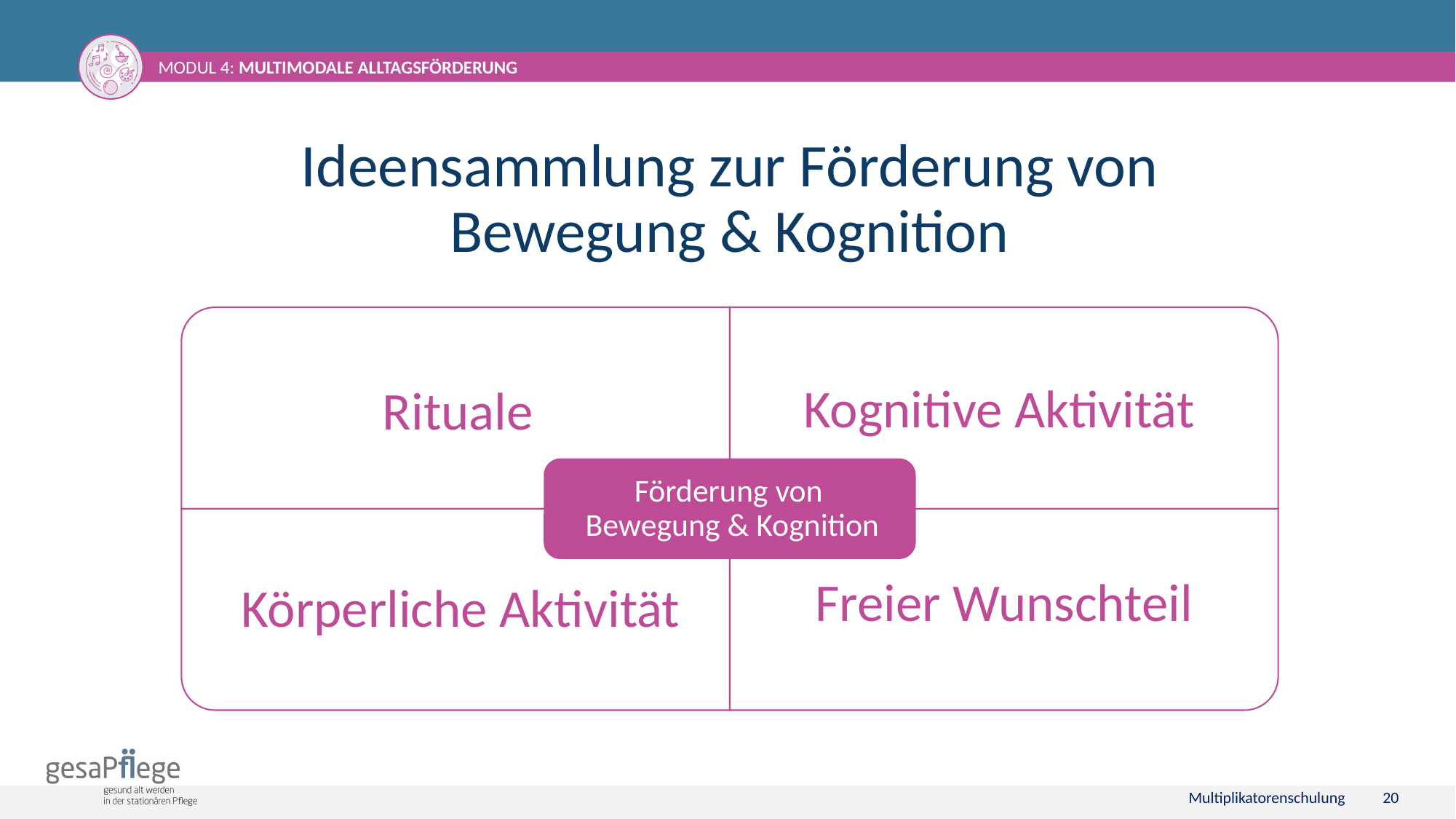

# Ideensammlung zur Förderung von Bewegung & Kognition
Rituale
Kognitive Aktivität
Körperliche Aktivität
Freier Wunschteil
Förderung von
Bewegung & Kognition
Multiplikatorenschulung
20